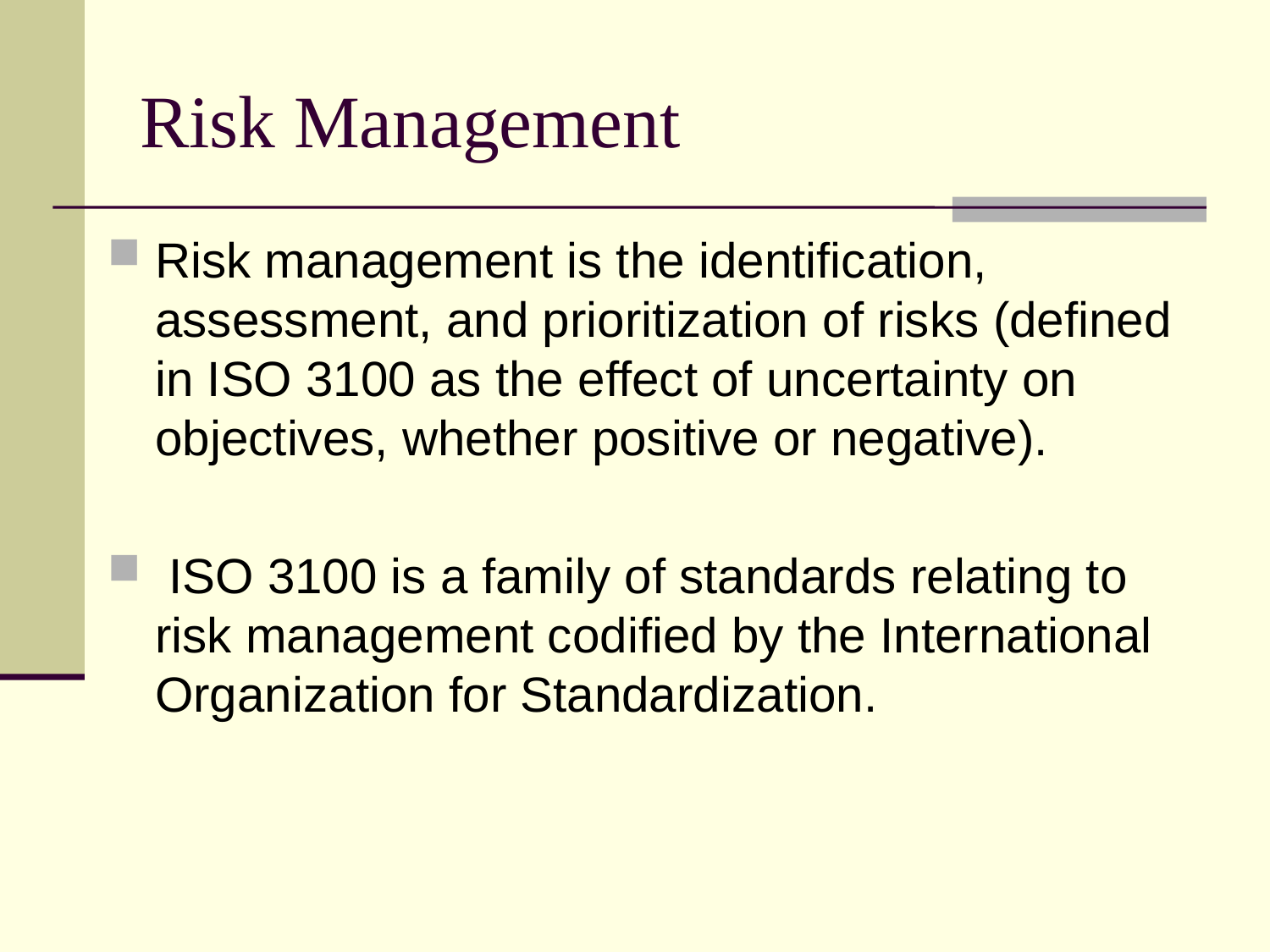

# Risk Management
Risk management is the identification, assessment, and prioritization of risks (defined in ISO 3100 as the effect of uncertainty on objectives, whether positive or negative).

 ISO 3100 is a family of standards relating to risk management codified by the International Organization for Standardization.